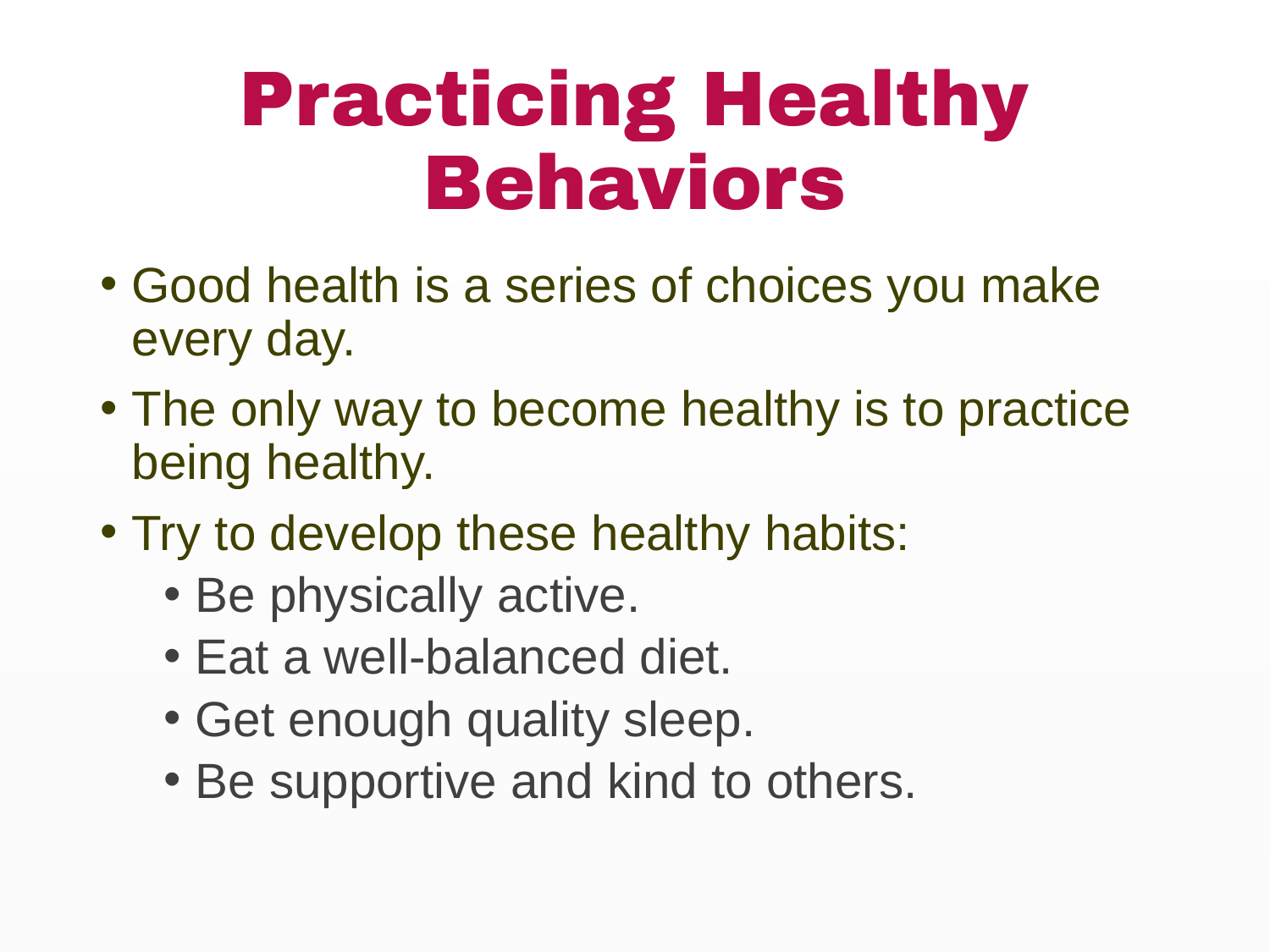

# Practicing Healthy Behaviors
Good health is a series of choices you make every day.
The only way to become healthy is to practice being healthy.
Try to develop these healthy habits:
Be physically active.
Eat a well-balanced diet.
Get enough quality sleep.
Be supportive and kind to others.